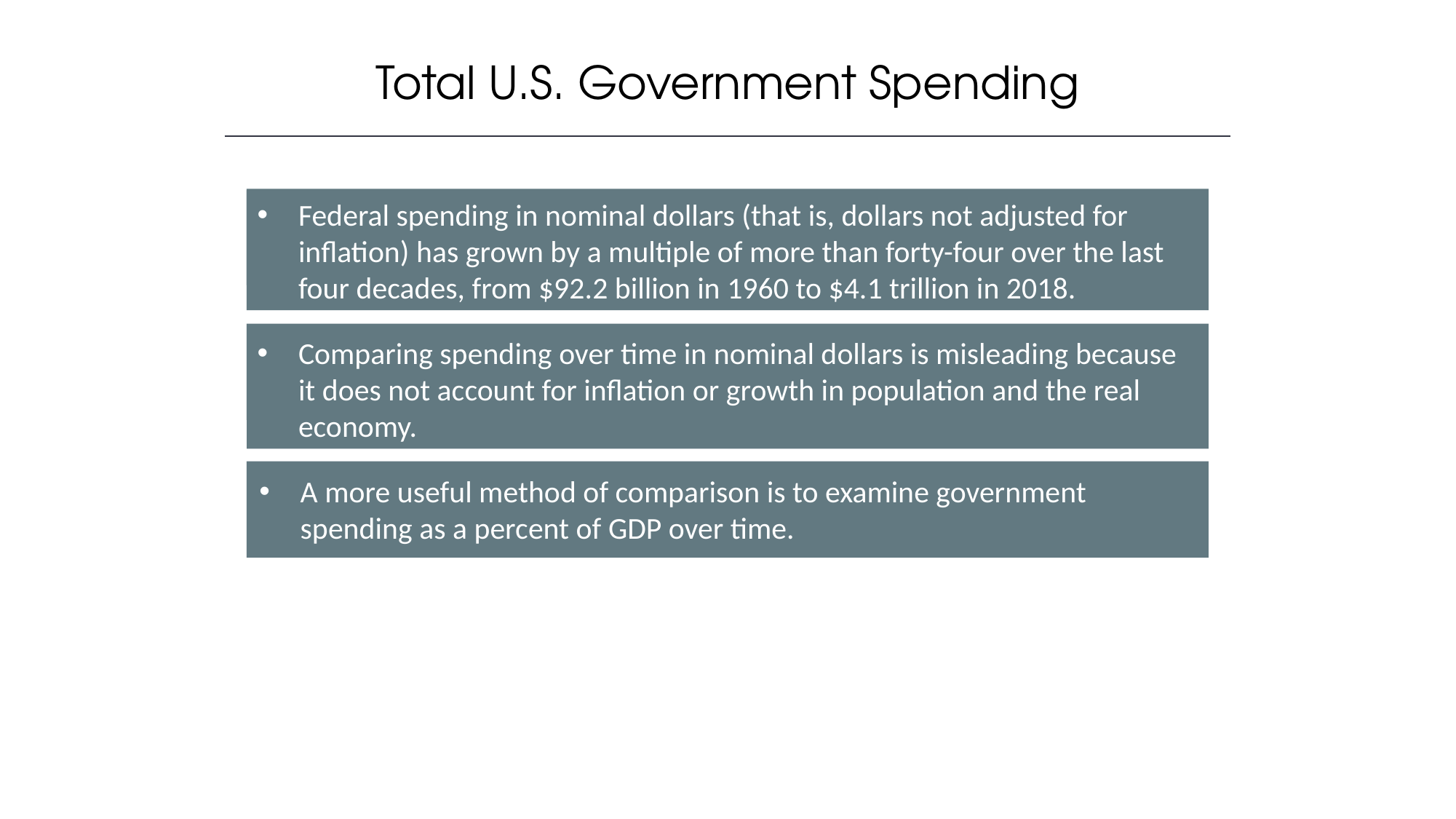

Total U.S. Government Spending

Federal spending in nominal dollars (that is, dollars not adjusted for inflation) has grown by a multiple of more than forty-four over the last four decades, from $92.2 billion in 1960 to $4.1 trillion in 2018.

Comparing spending over time in nominal dollars is misleading because it does not account for inflation or growth in population and the real economy.

A more useful method of comparison is to examine government spending as a percent of GDP over time.